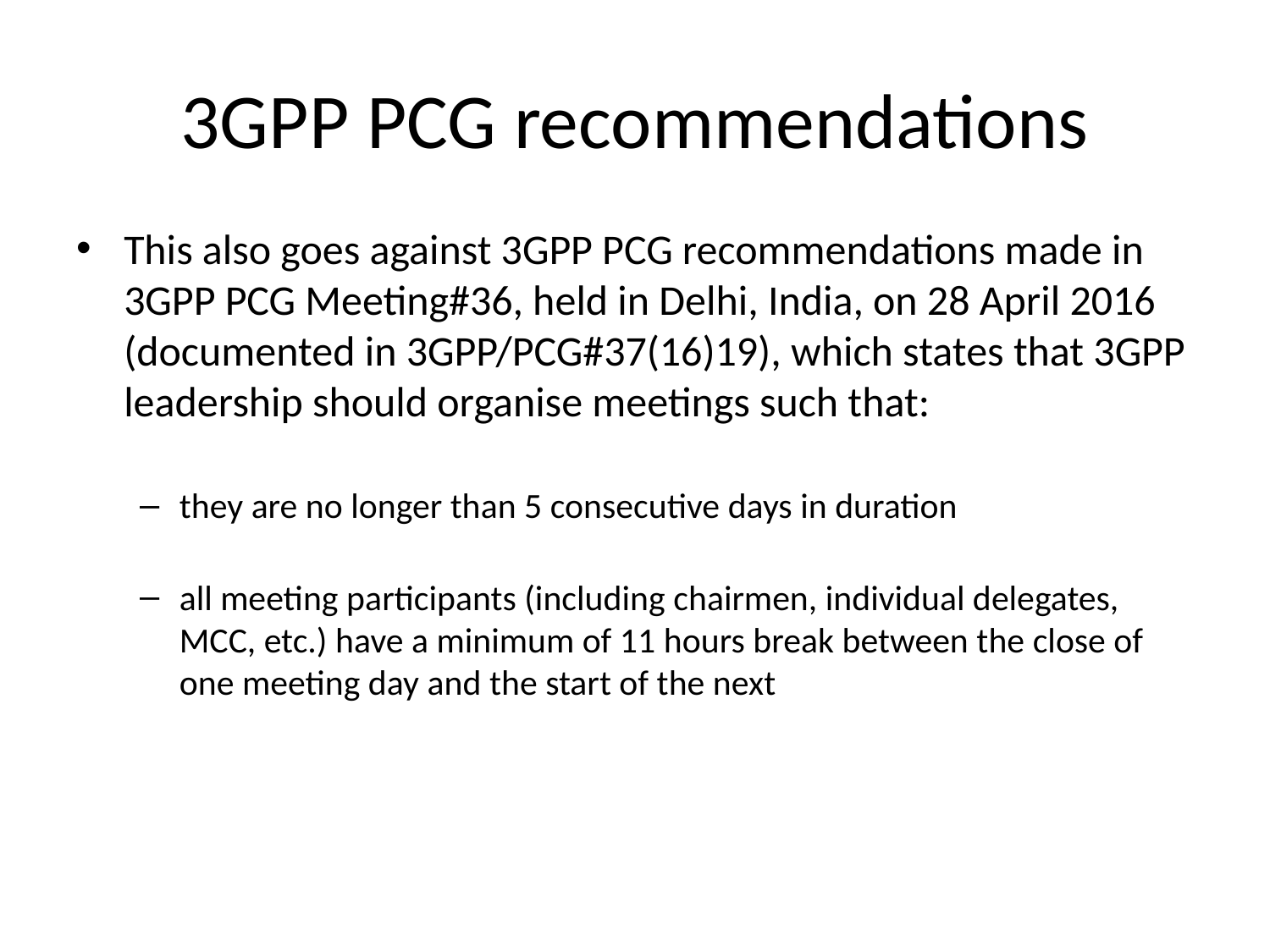

# 3GPP PCG recommendations
This also goes against 3GPP PCG recommendations made in 3GPP PCG Meeting#36, held in Delhi, India, on 28 April 2016 (documented in 3GPP/PCG#37(16)19), which states that 3GPP leadership should organise meetings such that:
they are no longer than 5 consecutive days in duration
all meeting participants (including chairmen, individual delegates, MCC, etc.) have a minimum of 11 hours break between the close of one meeting day and the start of the next